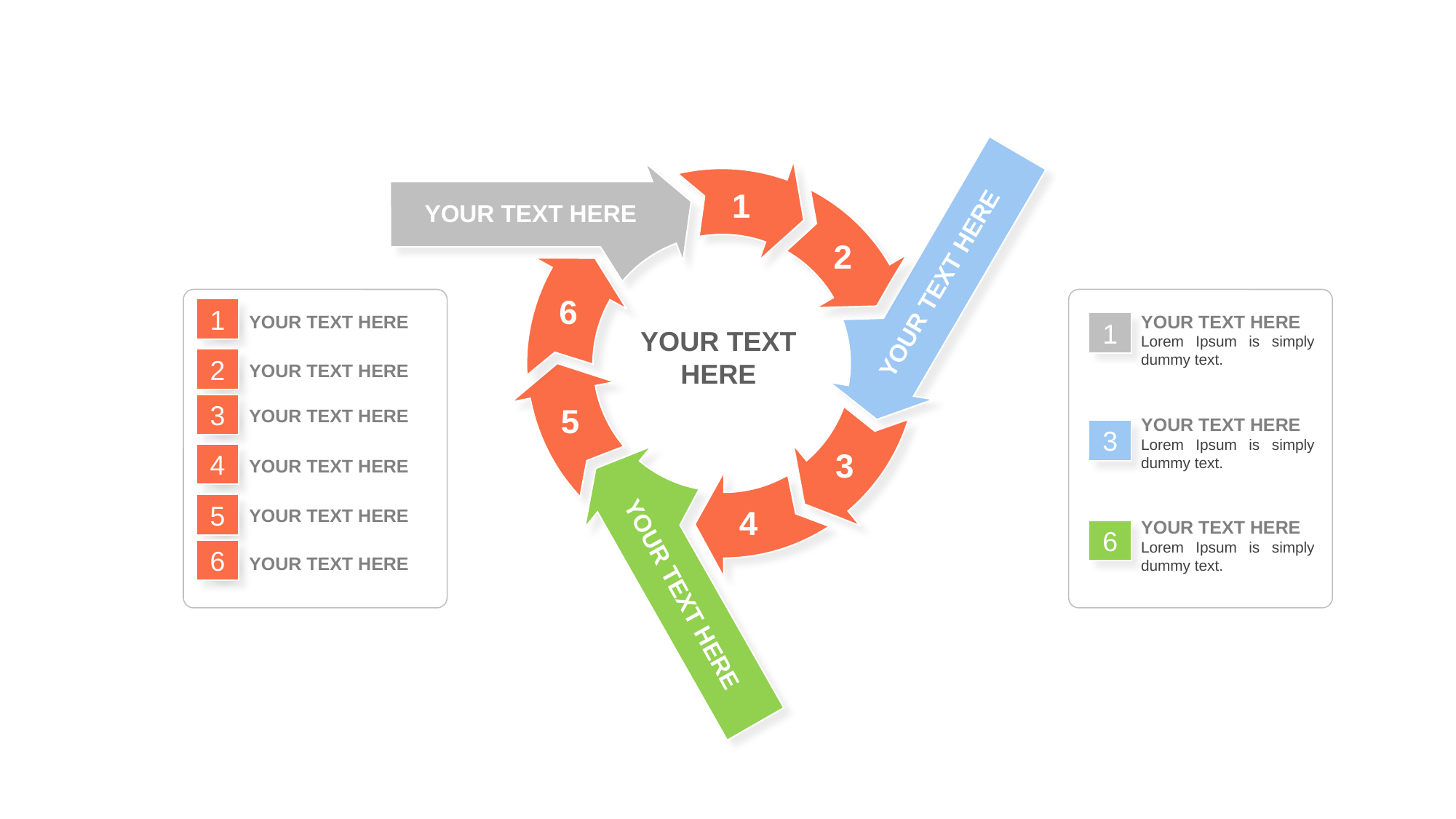

1

YOUR TEXT HERE
2

YOUR TEXT HERE
6

1

YOUR TEXT HERE
YOUR TEXT HERE
Lorem Ipsum is simply dummy text.
1

YOUR TEXT HERE
2
YOUR TEXT HERE

3
5
YOUR TEXT HERE

YOUR TEXT HERE
Lorem Ipsum is simply dummy text.
3

3
4

YOUR TEXT HERE

5
4
YOUR TEXT HERE

YOUR TEXT HERE
Lorem Ipsum is simply dummy text.
6

6

YOUR TEXT HERE
YOUR TEXT HERE